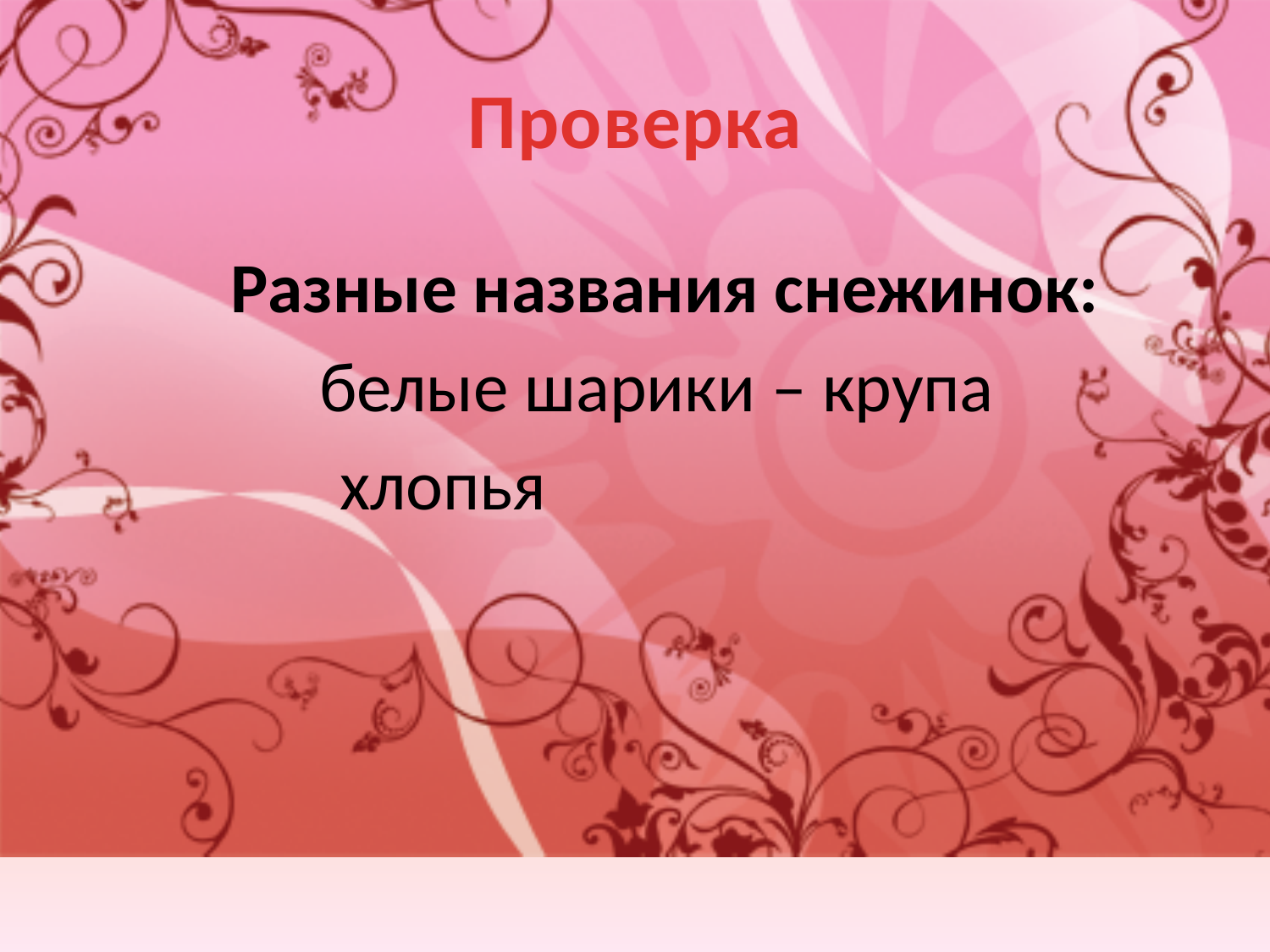

# Проверка
Разные названия снежинок:
белые шарики – крупа
              хлопья